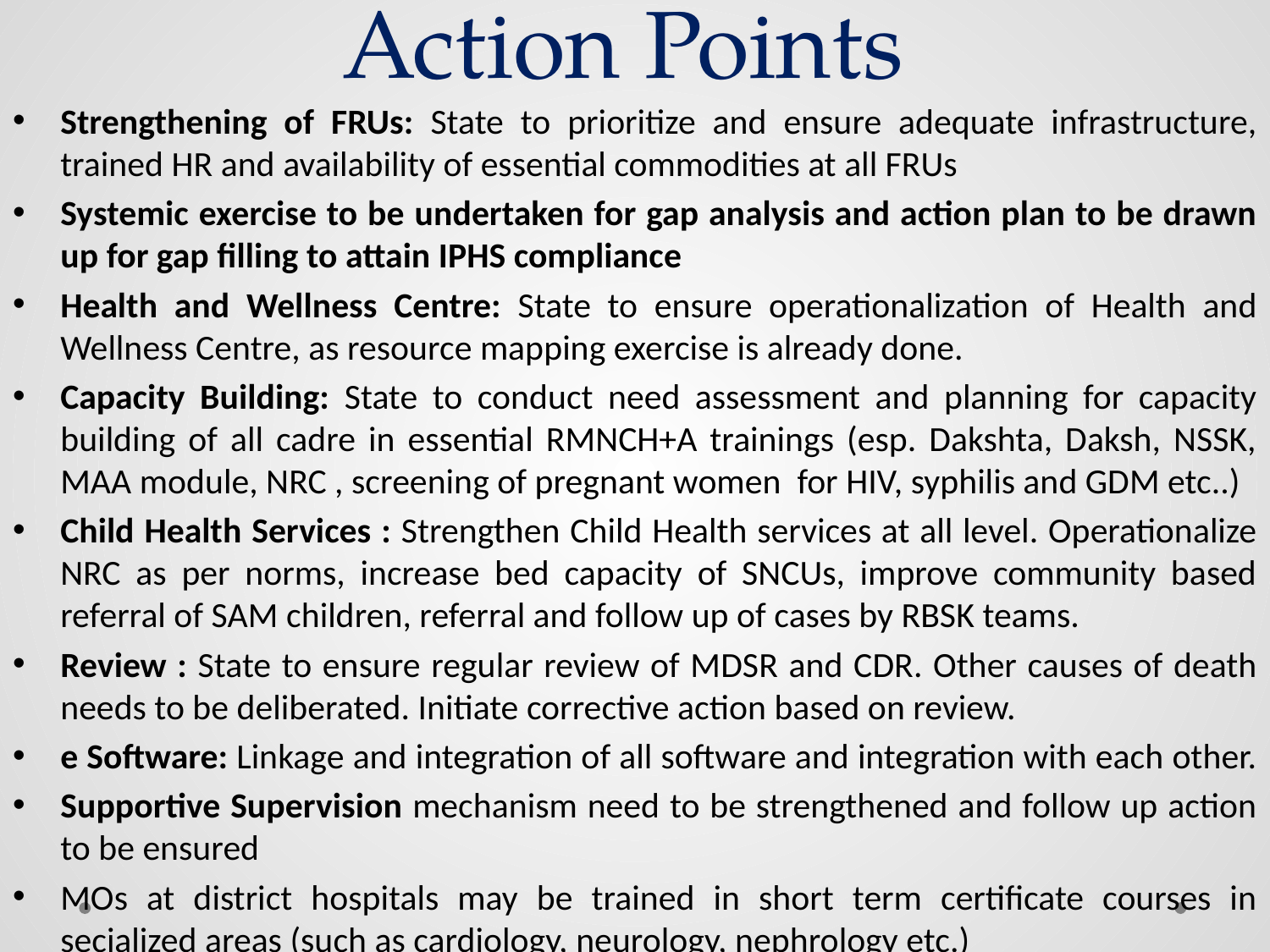

# Action Points
Strengthening of FRUs: State to prioritize and ensure adequate infrastructure, trained HR and availability of essential commodities at all FRUs
Systemic exercise to be undertaken for gap analysis and action plan to be drawn up for gap filling to attain IPHS compliance
Health and Wellness Centre: State to ensure operationalization of Health and Wellness Centre, as resource mapping exercise is already done.
Capacity Building: State to conduct need assessment and planning for capacity building of all cadre in essential RMNCH+A trainings (esp. Dakshta, Daksh, NSSK, MAA module, NRC , screening of pregnant women  for HIV, syphilis and GDM etc..)
Child Health Services : Strengthen Child Health services at all level. Operationalize NRC as per norms, increase bed capacity of SNCUs, improve community based referral of SAM children, referral and follow up of cases by RBSK teams.
Review : State to ensure regular review of MDSR and CDR. Other causes of death needs to be deliberated. Initiate corrective action based on review.
e Software: Linkage and integration of all software and integration with each other.
Supportive Supervision mechanism need to be strengthened and follow up action to be ensured
MOs at district hospitals may be trained in short term certificate courses in secialized areas (such as cardiology, neurology, nephrology etc.)